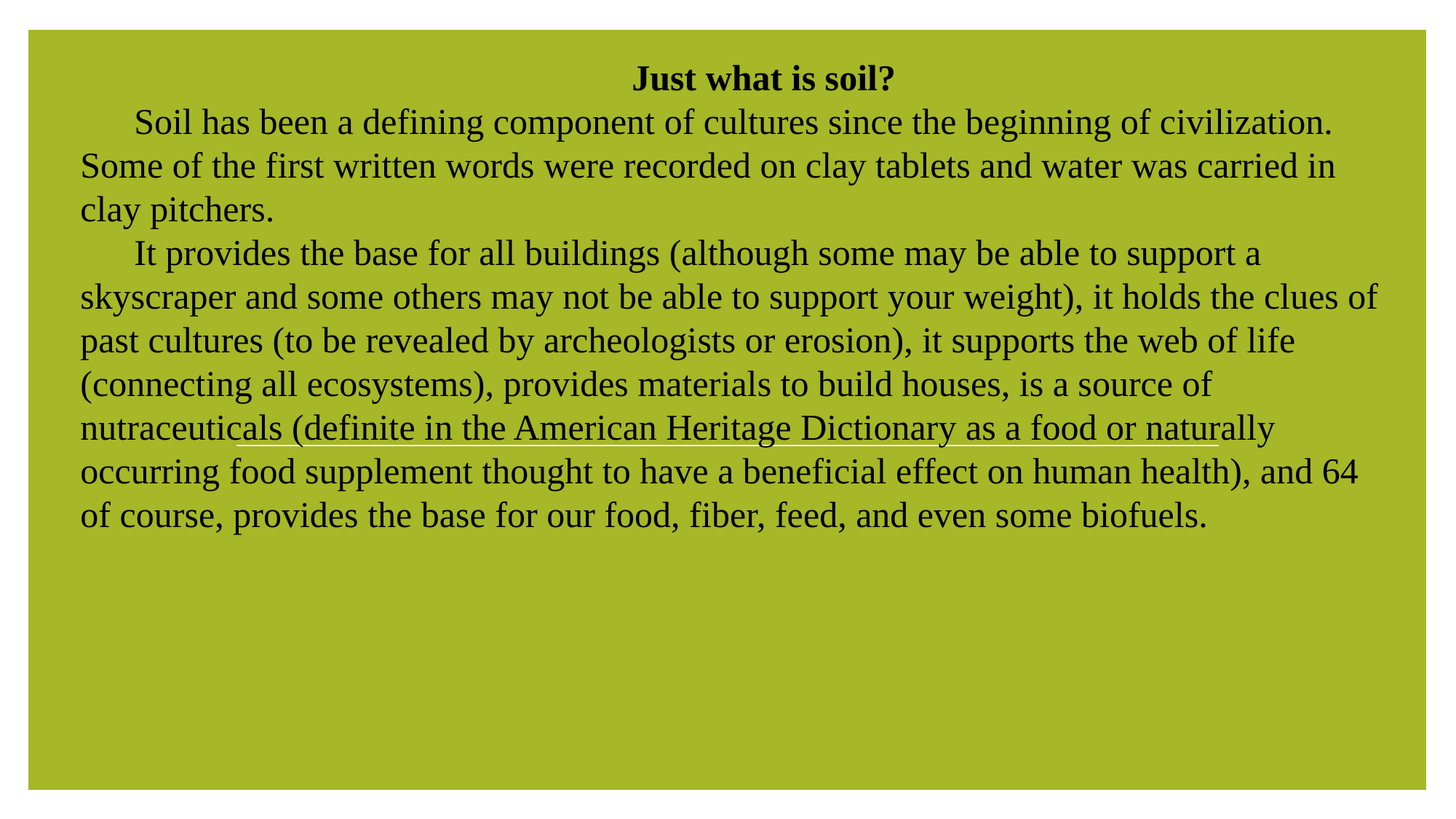

Just what is soil?
Soil has been a defining component of cultures since the beginning of civilization. Some of the first written words were recorded on clay tablets and water was carried in clay pitchers.
It provides the base for all buildings (although some may be able to support a skyscraper and some others may not be able to support your weight), it holds the clues of past cultures (to be revealed by archeologists or erosion), it supports the web of life (connecting all ecosystems), provides materials to build houses, is a source of nutraceuticals (definite in the American Heritage Dictionary as a food or naturally occurring food supplement thought to have a beneficial effect on human health), and 64 of course, provides the base for our food, fiber, feed, and even some biofuels.